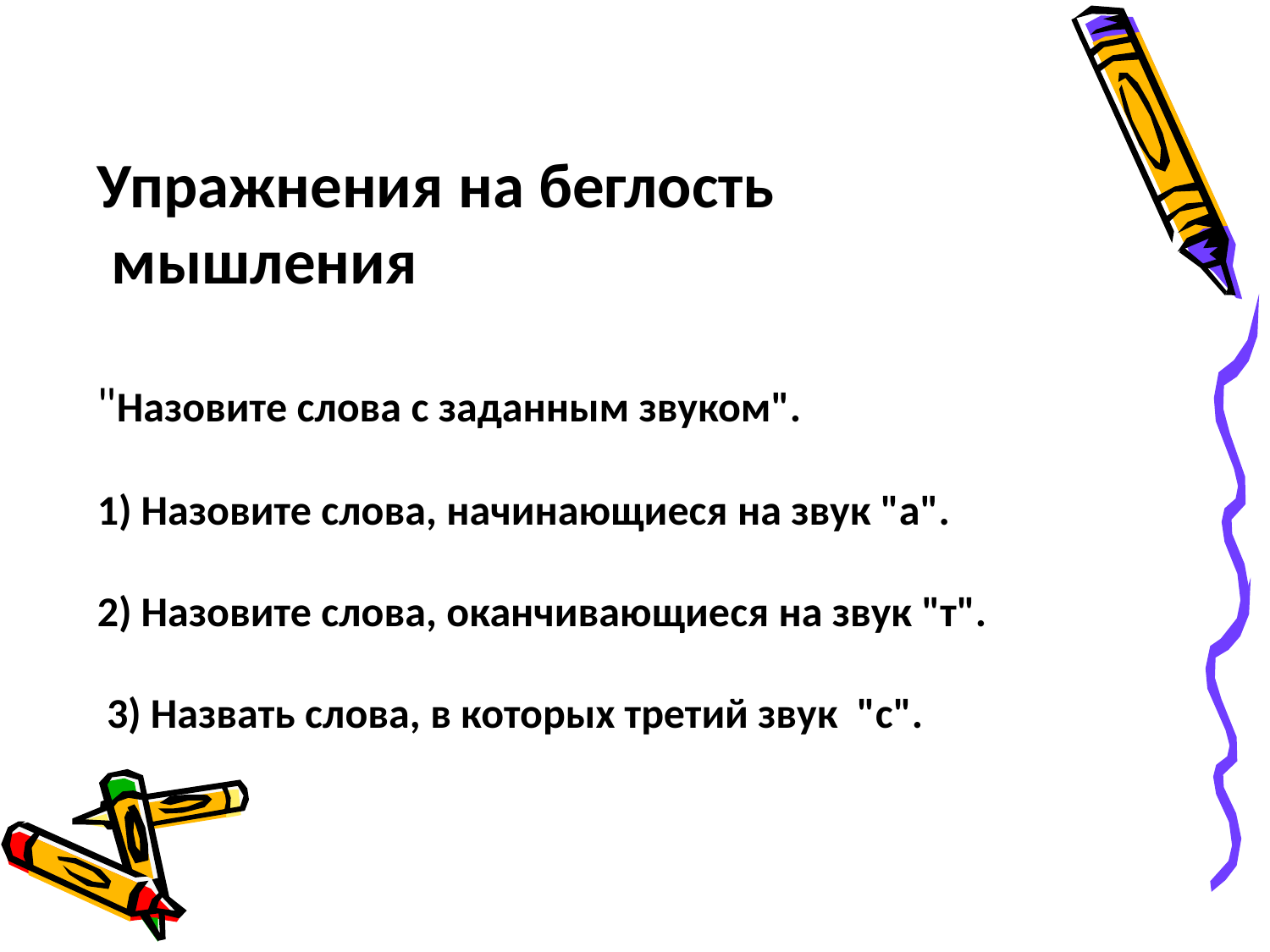

Упражнения на беглость
 мышления

"Назовите слова с заданным звуком".

1) Назовите слова, начинающиеся на звук "а".

2) Назовите слова, оканчивающиеся на звук "т".

 3) Назвать слова, в которых третий звук  "с".